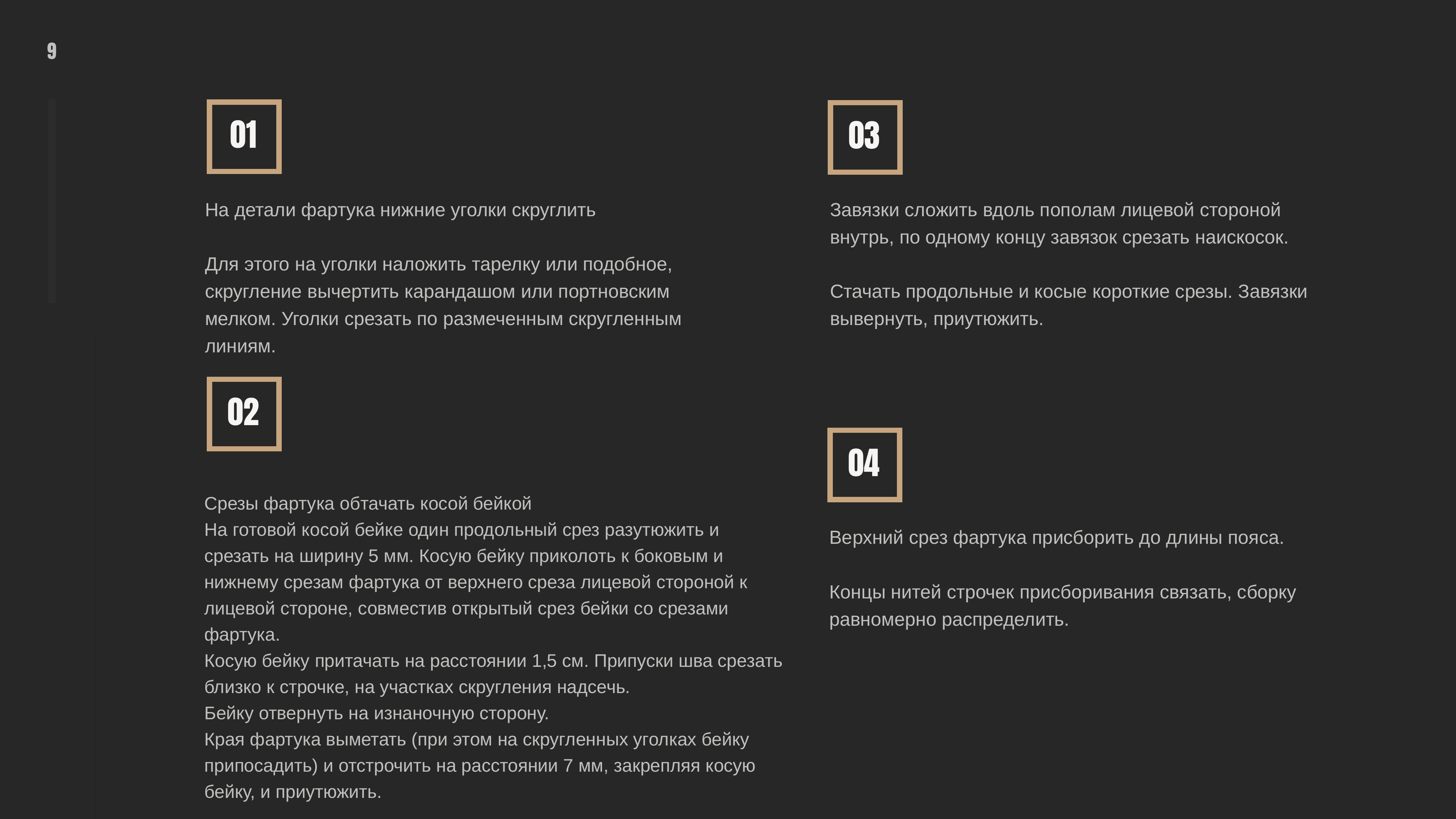

9

01

03
На детали фартука нижние уголки скруглить

Для этого на уголки наложить тарелку или подобное, скругление вычертить карандашом или портновским мелком. Уголки срезать по размеченным скругленным линиям.
Завязки сложить вдоль пополам лицевой стороной внутрь, по одному концу завязок срезать наискосок.

Стачать продольные и косые короткие срезы. Завязки вывернуть, приутюжить.

02

04
Срезы фартука обтачать косой бейкой
На готовой косой бейке один продольный срез разутюжить и срезать на ширину 5 мм. Косую бейку приколоть к боковым и нижнему срезам фартука от верхнего среза лицевой стороной к лицевой стороне, совместив открытый срез бейки со срезами фартука.
Косую бейку притачать на расстоянии 1,5 см. Припуски шва срезать близко к строчке, на участках скругления надсечь.
Бейку отвернуть на изнаночную сторону.
Края фартука выметать (при этом на скругленных уголках бейку припосадить) и отстрочить на расстоянии 7 мм, закрепляя косую бейку, и приутюжить.
Верхний срез фартука присборить до длины пояса.

Концы нитей строчек присборивания связать, сборку равномерно распределить.